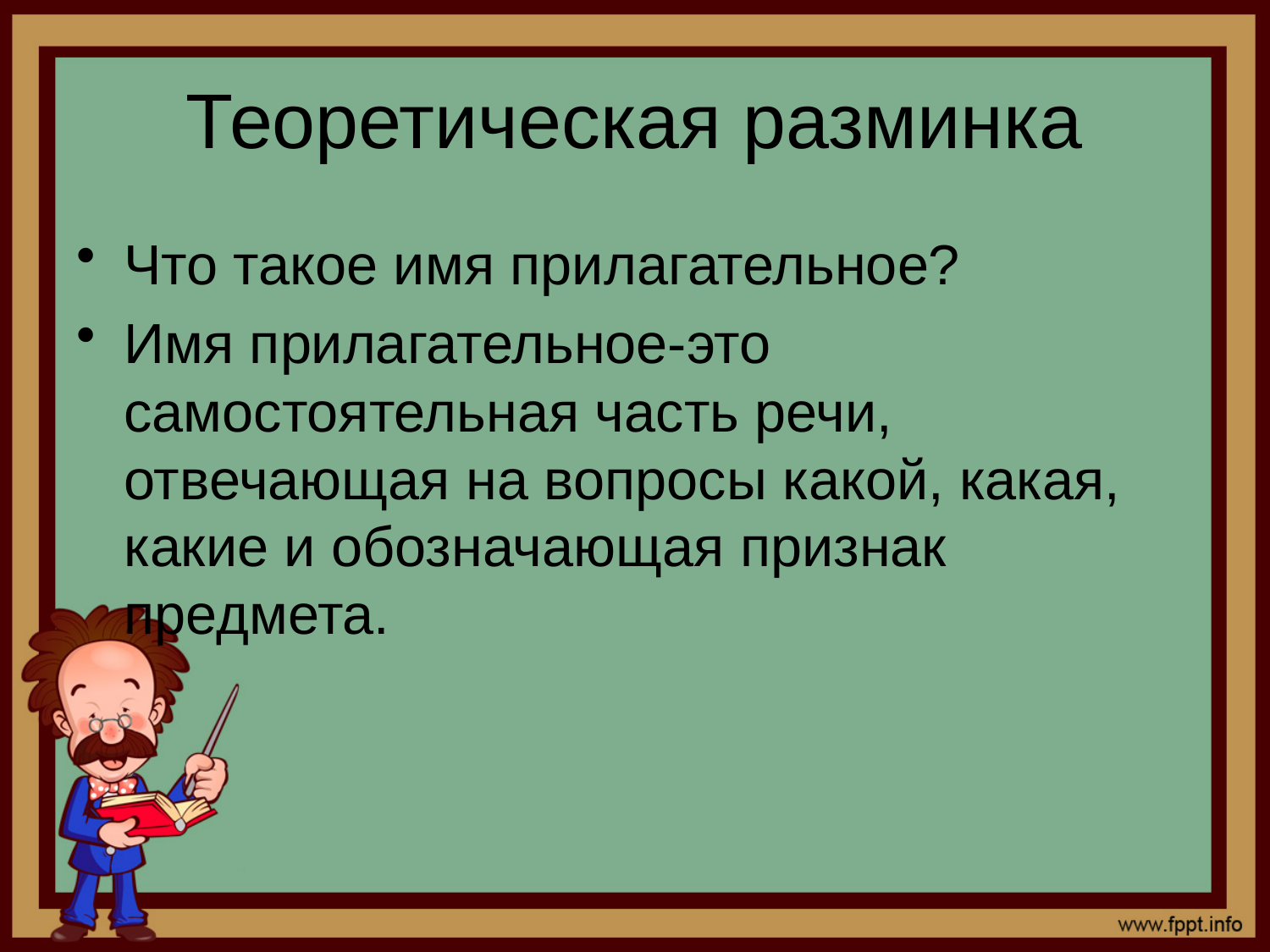

# Теоретическая разминка
Что такое имя прилагательное?
Имя прилагательное-это самостоятельная часть речи, отвечающая на вопросы какой, какая, какие и обозначающая признак предмета.